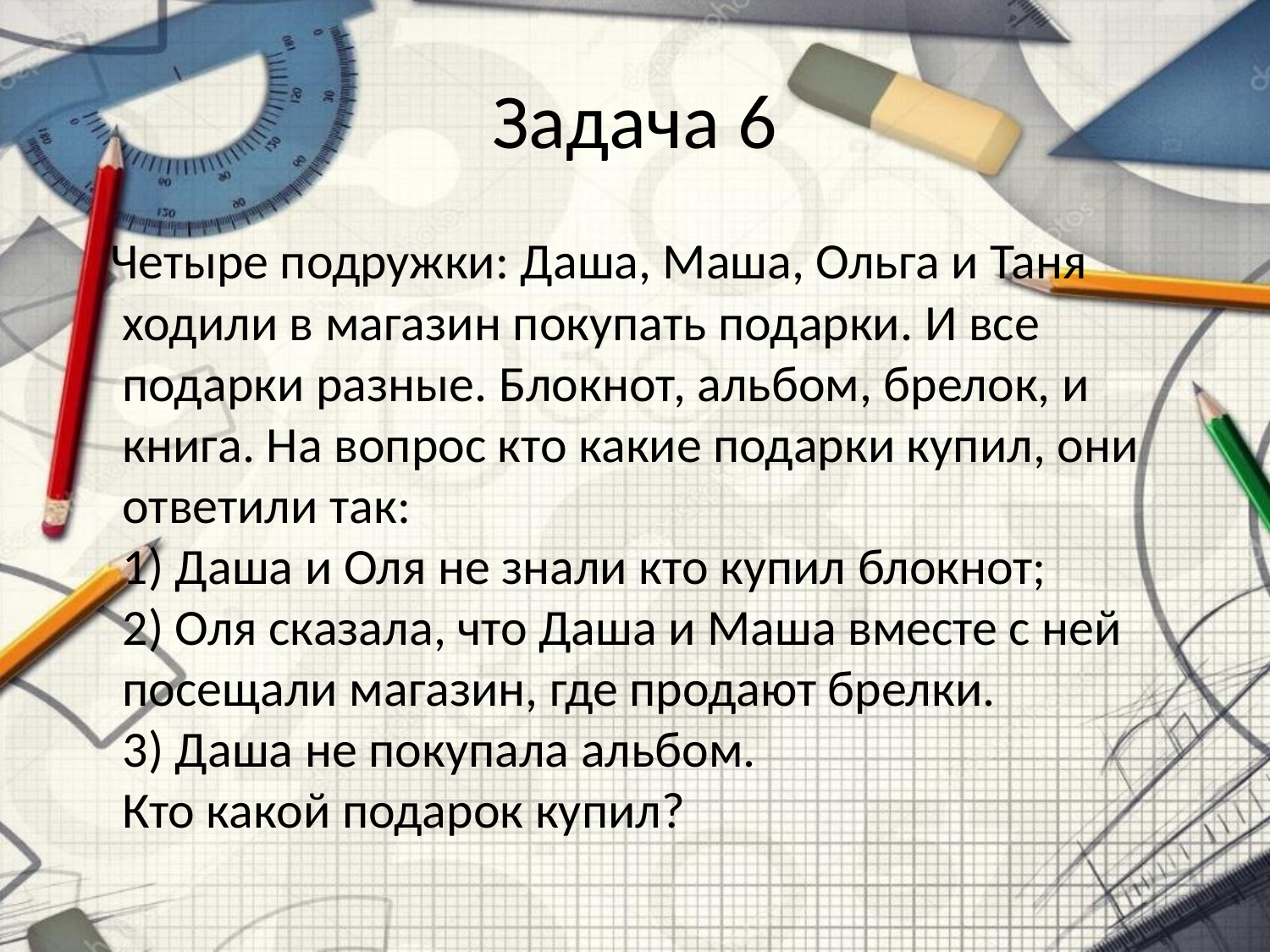

# Задача 6
   Четыре подружки: Даша, Маша, Ольга и Таня ходили в магазин покупать подарки. И все подарки разные. Блокнот, альбом, брелок, и книга. На вопрос кто какие подарки купил, они ответили так:
1) Даша и Оля не знали кто купил блокнот;
2) Оля сказала, что Даша и Маша вместе с ней посещали магазин, где продают брелки.
3) Даша не покупала альбом.
Кто какой подарок купил?